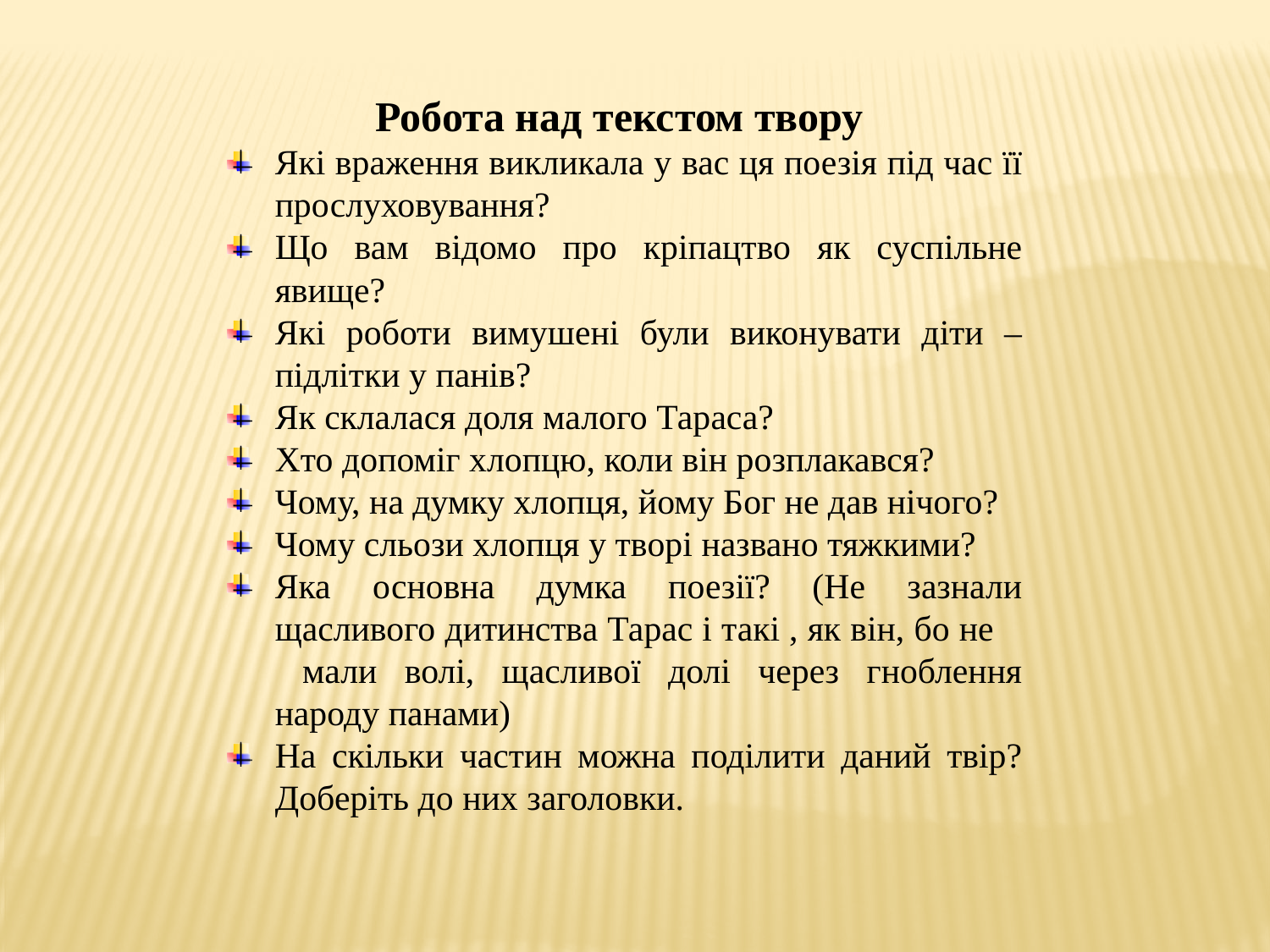

Робота над текстом твору
Які враження викликала у вас ця поезія під час її прослуховування?
Що вам відомо про кріпацтво як суспільне явище?
Які роботи вимушені були виконувати діти – підлітки у панів?
Як склалася доля малого Тараса?
Хто допоміг хлопцю, коли він розплакався?
Чому, на думку хлопця, йому Бог не дав нічого?
Чому сльози хлопця у творі названо тяжкими?
Яка основна думка поезії? (Не зазнали щасливого дитинства Тарас і такі , як він, бо не     мали волі, щасливої долі через гноблення народу панами)
На скільки частин можна поділити даний твір?Доберіть до них заголовки.